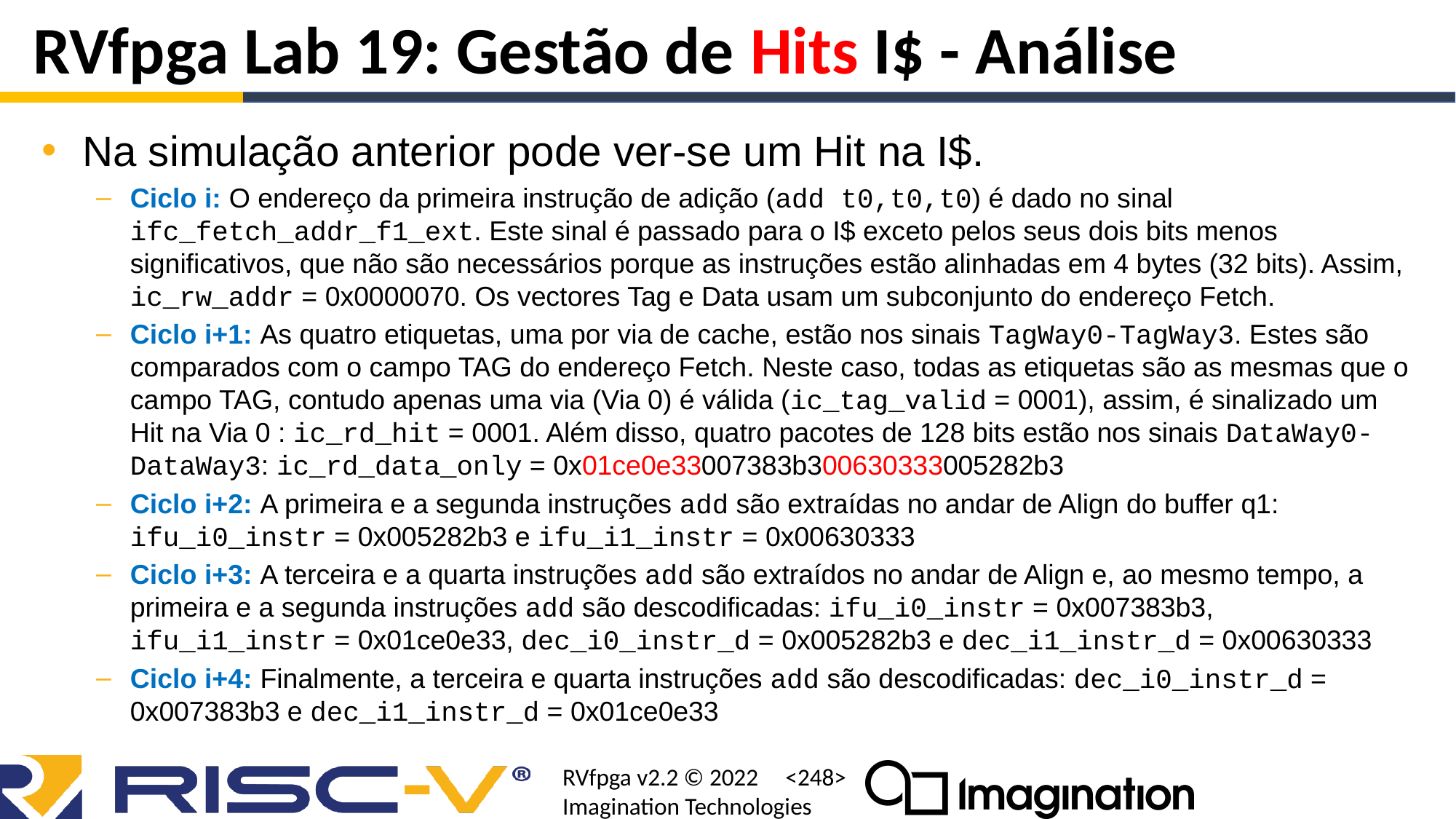

# RVfpga Lab 19: Gestão de Hits I$ - Análise
Na simulação anterior pode ver-se um Hit na I$.
Ciclo i: O endereço da primeira instrução de adição (add t0,t0,t0) é dado no sinal ifc_fetch_addr_f1_ext. Este sinal é passado para o I$ exceto pelos seus dois bits menos significativos, que não são necessários porque as instruções estão alinhadas em 4 bytes (32 bits). Assim, ic_rw_addr = 0x0000070. Os vectores Tag e Data usam um subconjunto do endereço Fetch.
Ciclo i+1: As quatro etiquetas, uma por via de cache, estão nos sinais TagWay0-TagWay3. Estes são comparados com o campo TAG do endereço Fetch. Neste caso, todas as etiquetas são as mesmas que o campo TAG, contudo apenas uma via (Via 0) é válida (ic_tag_valid = 0001), assim, é sinalizado um Hit na Via 0 : ic_rd_hit = 0001. Além disso, quatro pacotes de 128 bits estão nos sinais DataWay0-DataWay3: ic_rd_data_only = 0x01ce0e33007383b300630333005282b3
Ciclo i+2: A primeira e a segunda instruções add são extraídas no andar de Align do buffer q1: ifu_i0_instr = 0x005282b3 e ifu_i1_instr = 0x00630333
Ciclo i+3: A terceira e a quarta instruções add são extraídos no andar de Align e, ao mesmo tempo, a primeira e a segunda instruções add são descodificadas: ifu_i0_instr = 0x007383b3, ifu_i1_instr = 0x01ce0e33, dec_i0_instr_d = 0x005282b3 e dec_i1_instr_d = 0x00630333
Ciclo i+4: Finalmente, a terceira e quarta instruções add são descodificadas: dec_i0_instr_d = 0x007383b3 e dec_i1_instr_d = 0x01ce0e33